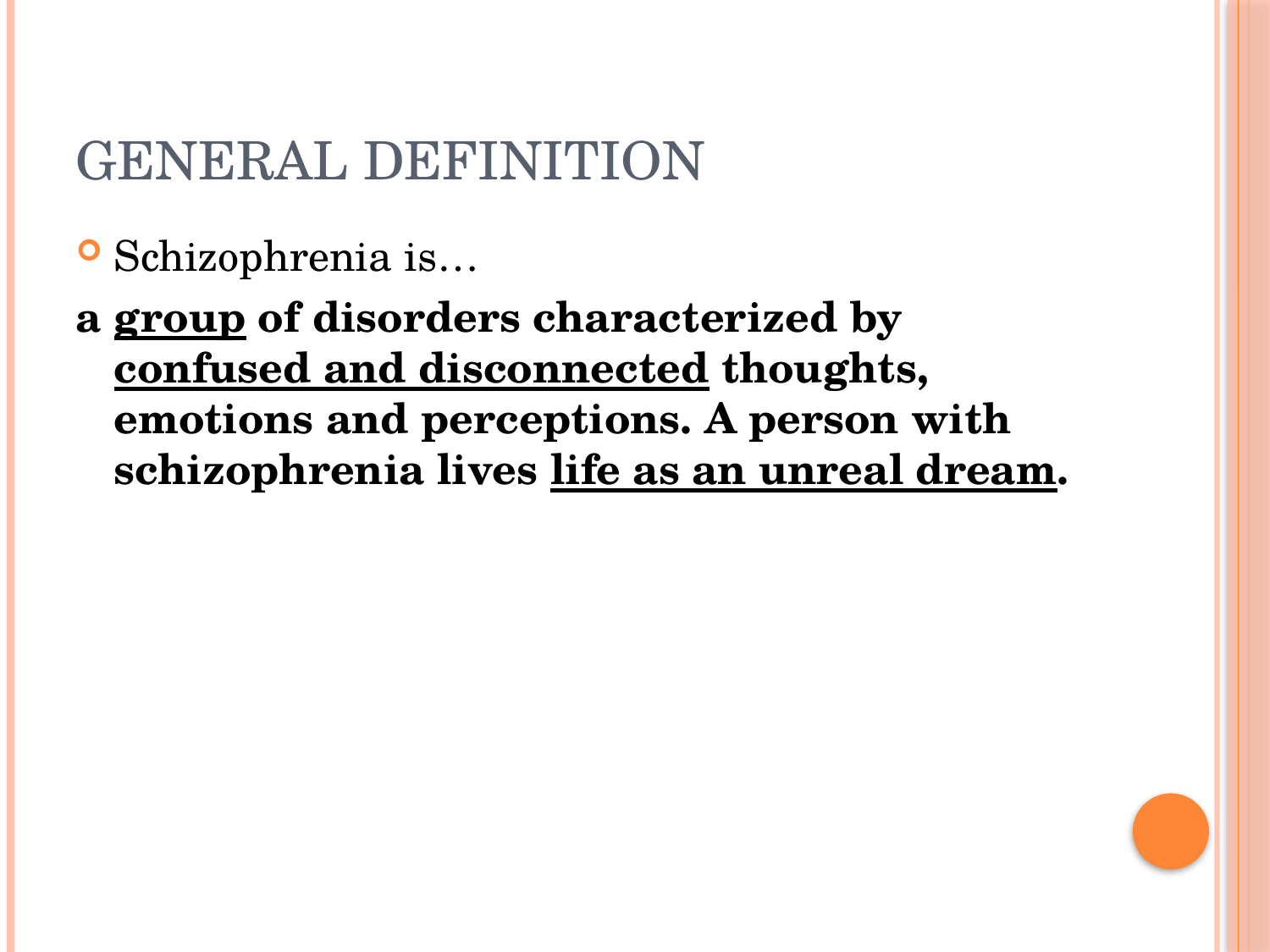

# General definition
Schizophrenia is…
a group of disorders characterized by confused and disconnected thoughts, emotions and perceptions. A person with schizophrenia lives life as an unreal dream.